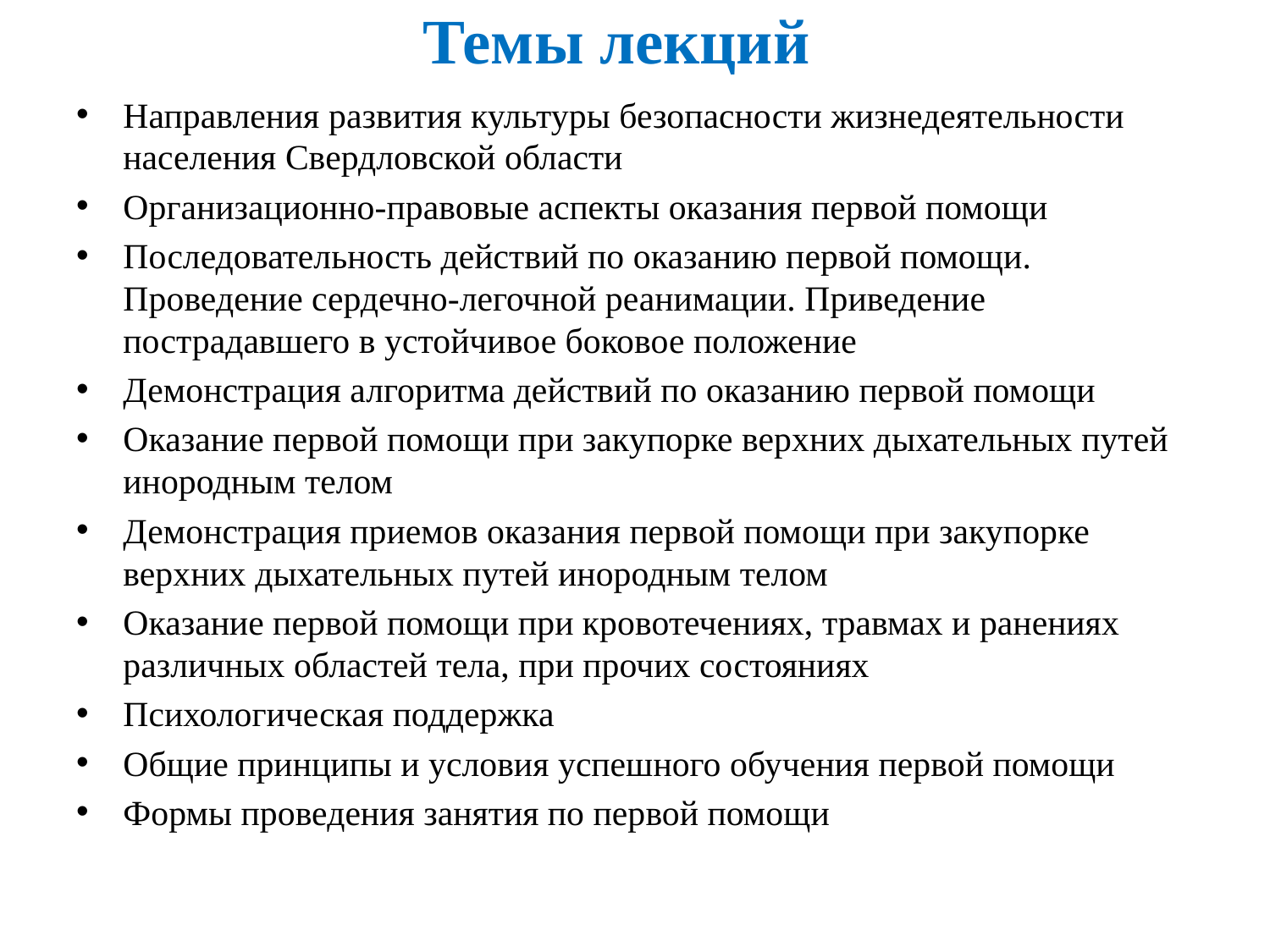

# Темы лекций
Направления развития культуры безопасности жизнедеятельности населения Свердловской области
Организационно-правовые аспекты оказания первой помощи
Последовательность действий по оказанию первой помощи. Проведение сердечно-легочной реанимации. Приведение пострадавшего в устойчивое боковое положение
Демонстрация алгоритма действий по оказанию первой помощи
Оказание первой помощи при закупорке верхних дыхательных путей инородным телом
Демонстрация приемов оказания первой помощи при закупорке верхних дыхательных путей инородным телом
Оказание первой помощи при кровотечениях, травмах и ранениях различных областей тела, при прочих состояниях
Психологическая поддержка
Общие принципы и условия успешного обучения первой помощи
Формы проведения занятия по первой помощи